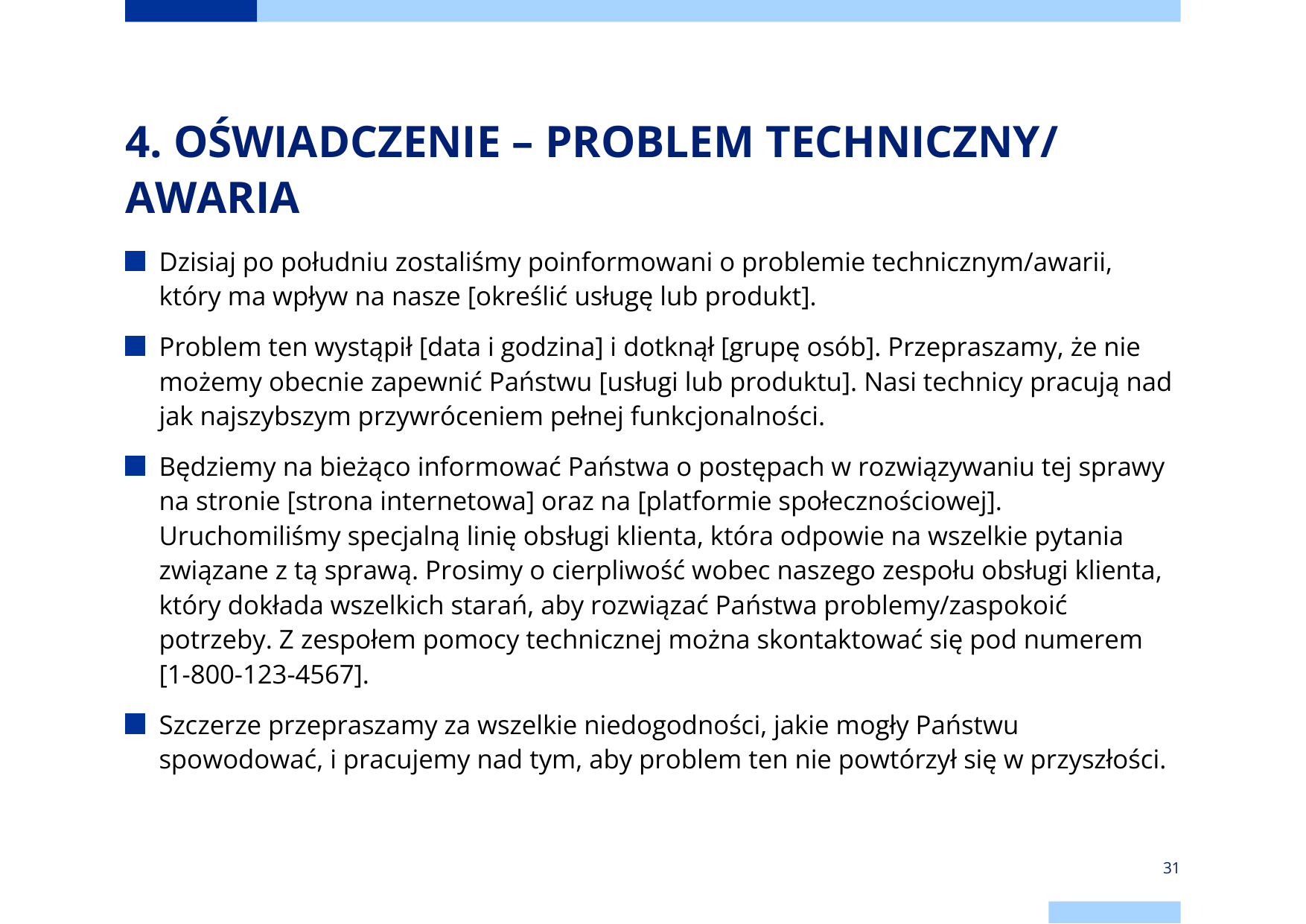

# 4. OŚWIADCZENIE – PROBLEM TECHNICZNY/ AWARIA
Dzisiaj po południu zostaliśmy poinformowani o problemie technicznym/awarii, który ma wpływ na nasze [określić usługę lub produkt].⠀⠀⠀⠀⠀⠀⠀⠀⠀
Problem ten wystąpił [data i godzina] i dotknął [grupę osób]. Przepraszamy, że nie możemy obecnie zapewnić Państwu [usługi lub produktu]. Nasi technicy pracują nad jak najszybszym przywróceniem pełnej funkcjonalności.⠀⠀⠀⠀⠀⠀⠀⠀⠀
Będziemy na bieżąco informować Państwa o postępach w rozwiązywaniu tej sprawy na stronie [strona internetowa] oraz na [platformie społecznościowej]. Uruchomiliśmy specjalną linię obsługi klienta, która odpowie na wszelkie pytania związane z tą sprawą. Prosimy o cierpliwość wobec naszego zespołu obsługi klienta, który dokłada wszelkich starań, aby rozwiązać Państwa problemy/zaspokoić potrzeby. Z zespołem pomocy technicznej można skontaktować się pod numerem [1-800-123-4567].⠀⠀⠀⠀⠀⠀⠀
Szczerze przepraszamy za wszelkie niedogodności, jakie mogły Państwu spowodować, i pracujemy nad tym, aby problem ten nie powtórzył się w przyszłości.

31